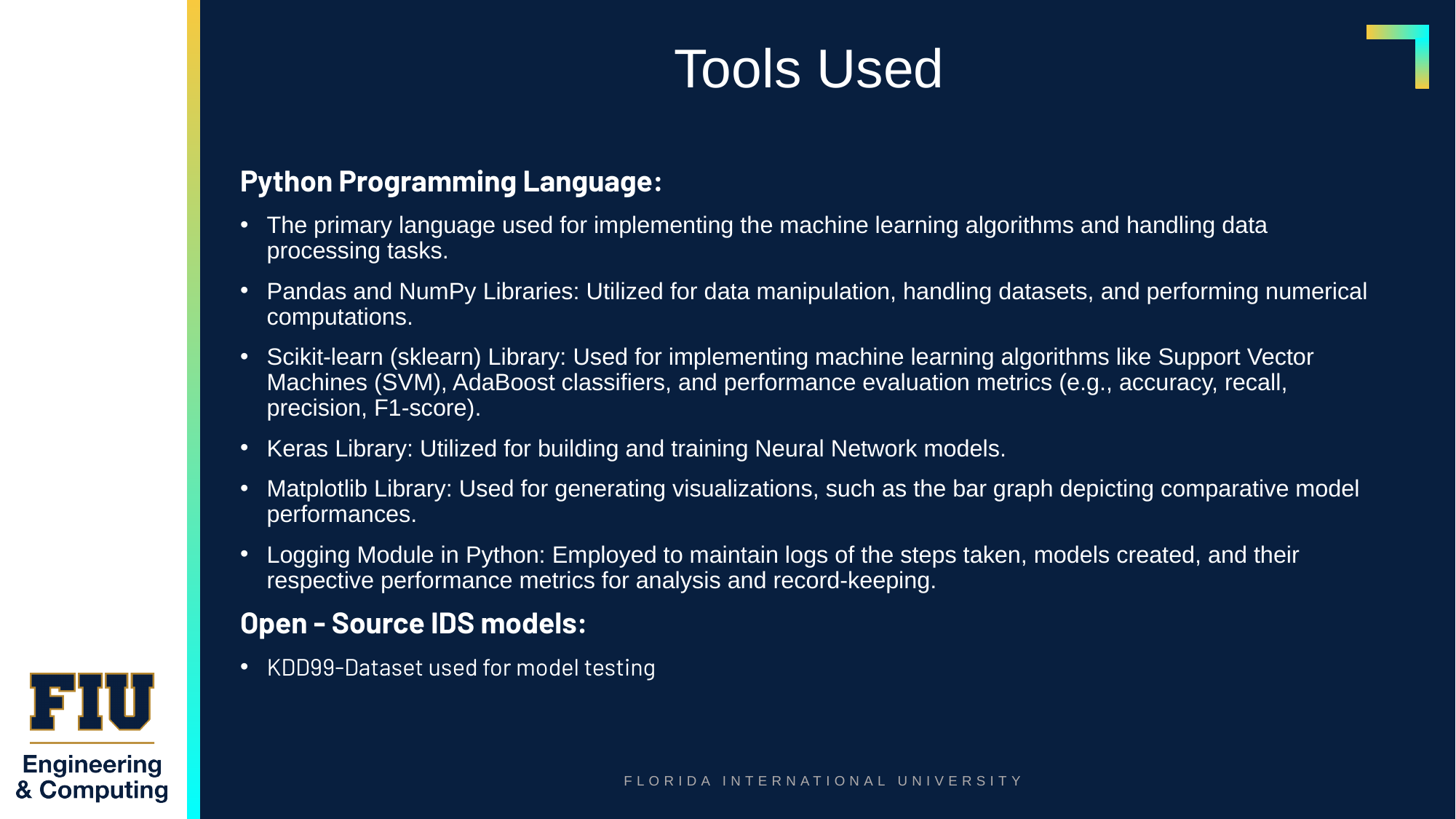

# Tools Used

Python Programming Language:
The primary language used for implementing the machine learning algorithms and handling data processing tasks.
Pandas and NumPy Libraries: Utilized for data manipulation, handling datasets, and performing numerical computations.
Scikit-learn (sklearn) Library: Used for implementing machine learning algorithms like Support Vector Machines (SVM), AdaBoost classifiers, and performance evaluation metrics (e.g., accuracy, recall, precision, F1-score).
Keras Library: Utilized for building and training Neural Network models.
Matplotlib Library: Used for generating visualizations, such as the bar graph depicting comparative model performances.
Logging Module in Python: Employed to maintain logs of the steps taken, models created, and their respective performance metrics for analysis and record-keeping.
Open - Source IDS models:
KDD99-Dataset used for model testing